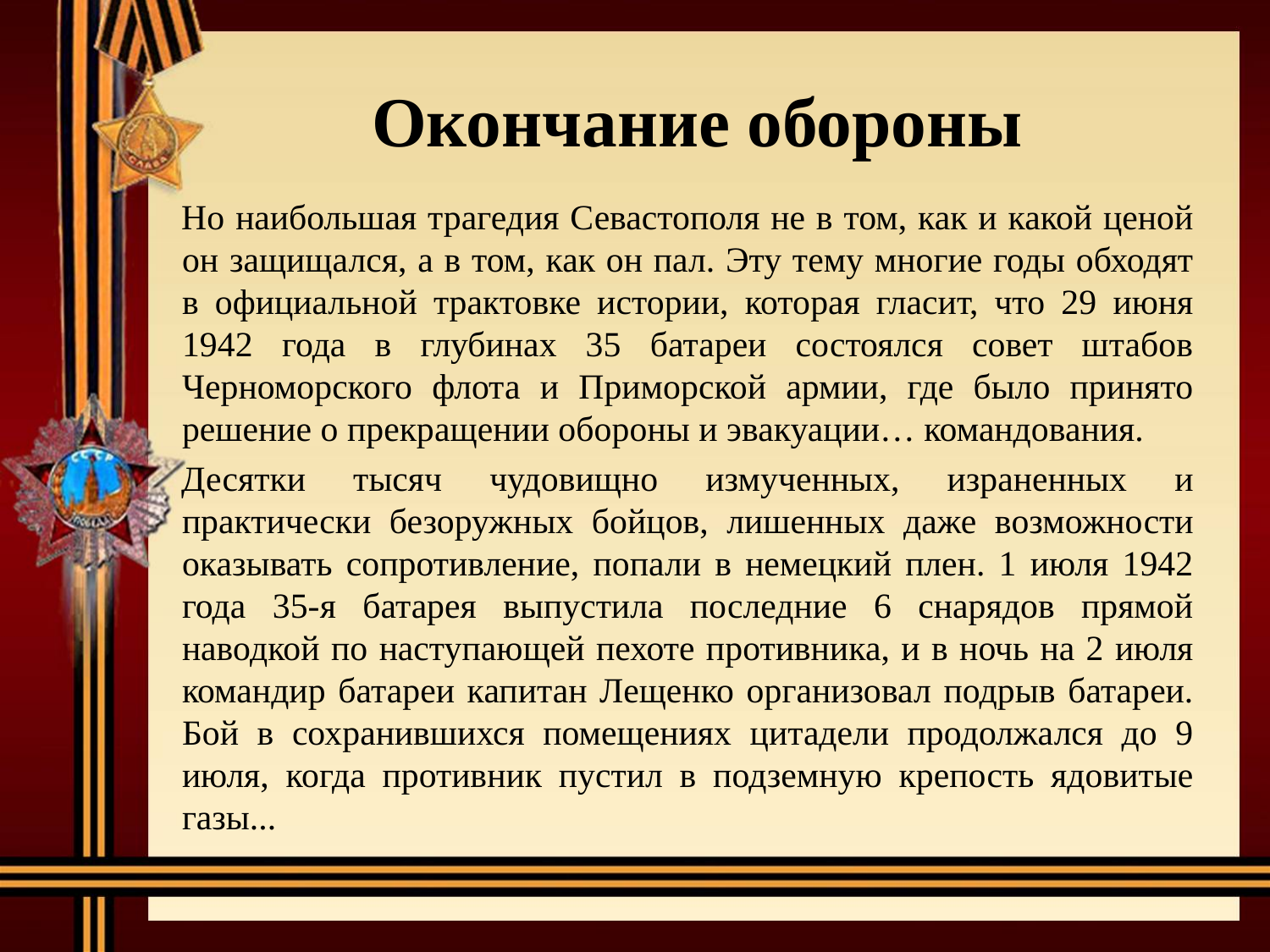

# Окончание обороны
Но наибольшая трагедия Севастополя не в том, как и какой ценой он защищался, а в том, как он пал. Эту тему многие годы обходят в официальной трактовке истории, которая гласит, что 29 июня 1942 года в глубинах 35 батареи состоялся совет штабов Черноморского флота и Приморской армии, где было принято решение о прекращении обороны и эвакуации… командования.
Десятки тысяч чудовищно измученных, израненных и практически безоружных бойцов, лишенных даже возможности оказывать сопротивление, попали в немецкий плен. 1 июля 1942 года 35-я батарея выпустила последние 6 снарядов прямой наводкой по наступающей пехоте противника, и в ночь на 2 июля командир батареи капитан Лещенко организовал подрыв батареи. Бой в сохранившихся помещениях цитадели продолжался до 9 июля, когда противник пустил в подземную крепость ядовитые газы...